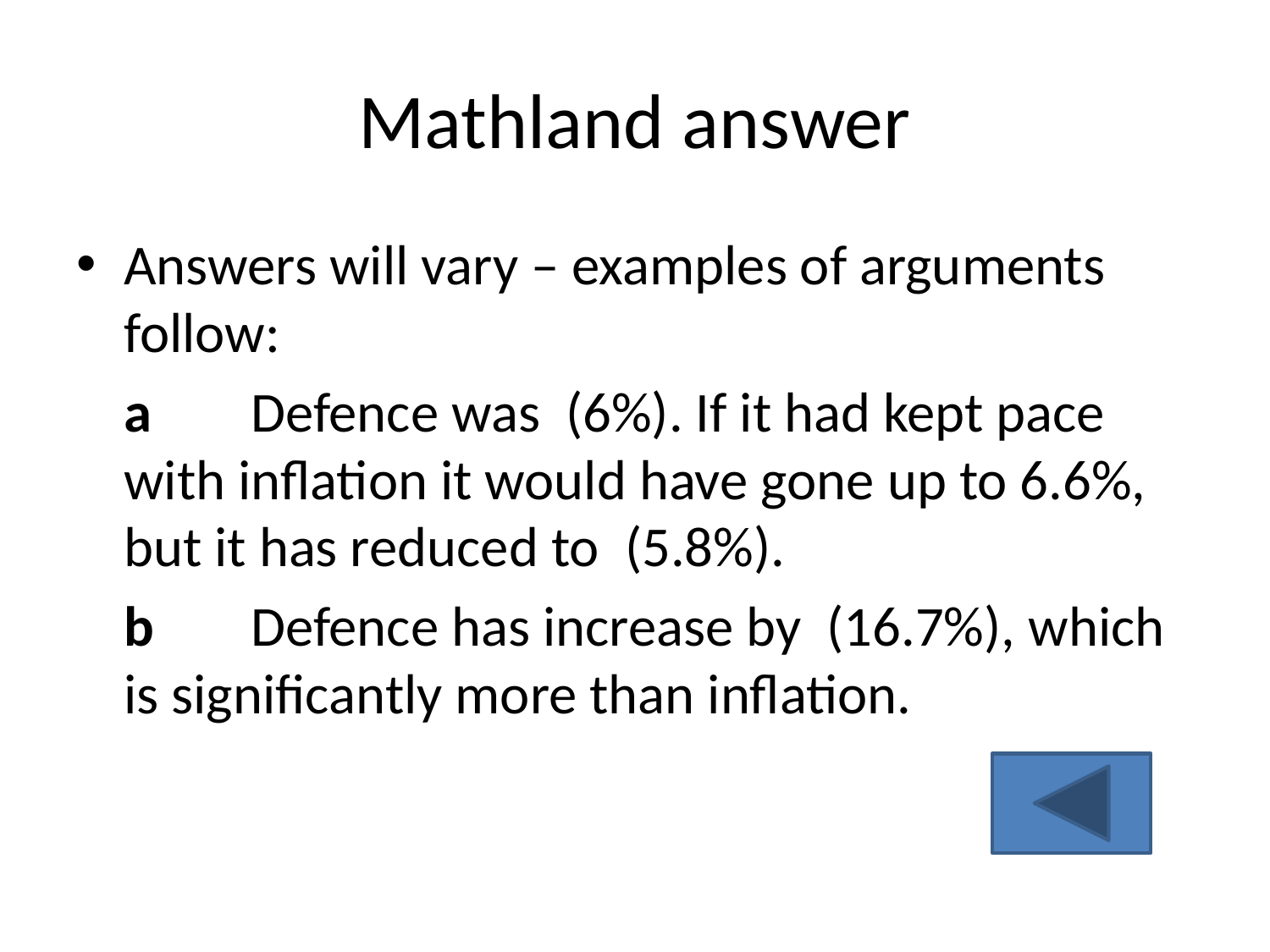

# Mathland answer
Answers will vary – examples of arguments follow:
	a	Defence was  (6%). If it had kept pace with inflation it would have gone up to 6.6%, but it has reduced to  (5.8%).
	b	Defence has increase by  (16.7%), which is significantly more than inflation.